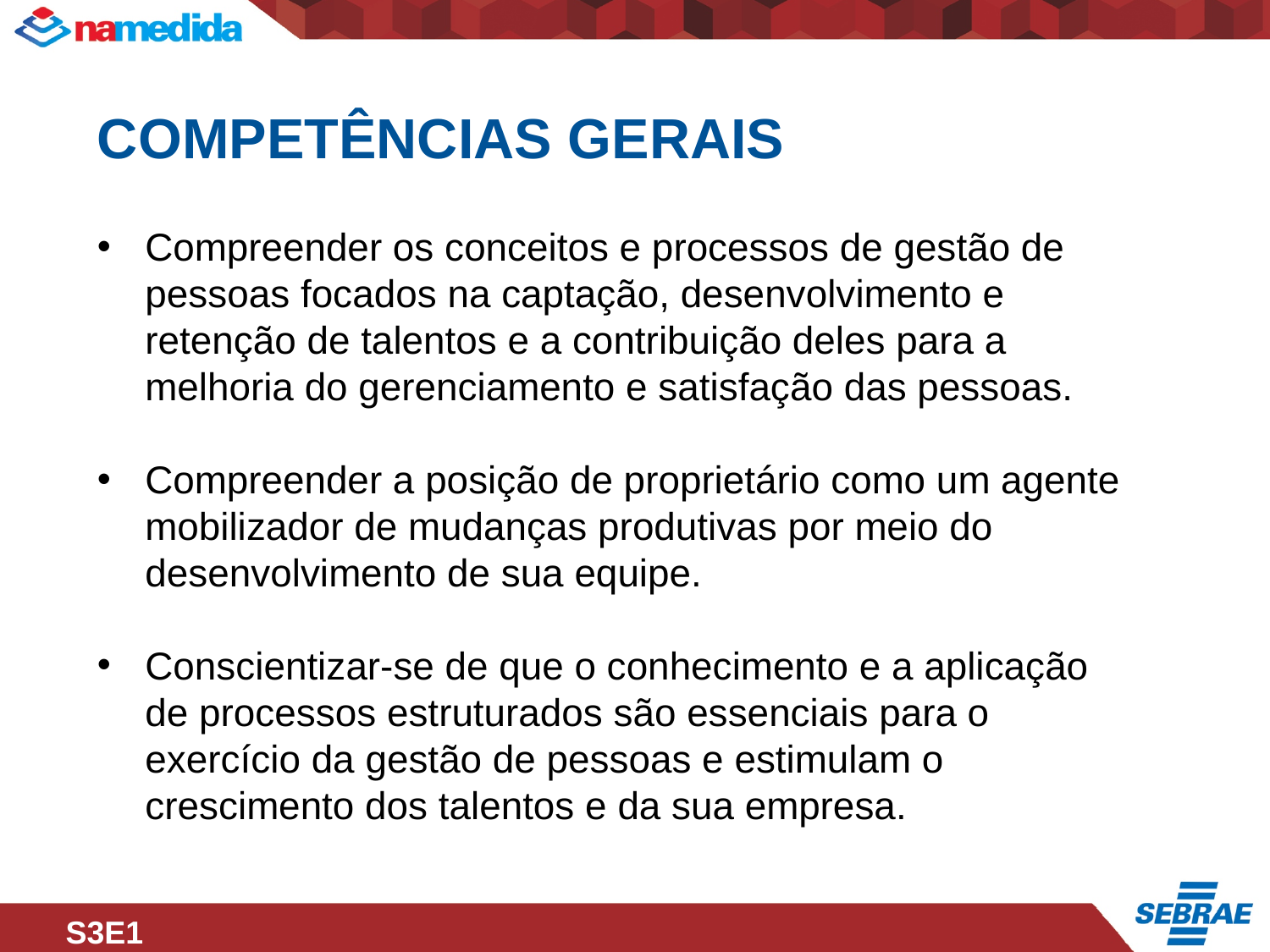

COMPETÊNCIAS GERAIS
Compreender os conceitos e processos de gestão de pessoas focados na captação, desenvolvimento e retenção de talentos e a contribuição deles para a melhoria do gerenciamento e satisfação das pessoas.

Compreender a posição de proprietário como um agente mobilizador de mudanças produtivas por meio do desenvolvimento de sua equipe.

Conscientizar-se de que o conhecimento e a aplicação de processos estruturados são essenciais para o exercício da gestão de pessoas e estimulam o crescimento dos talentos e da sua empresa.
S3E1